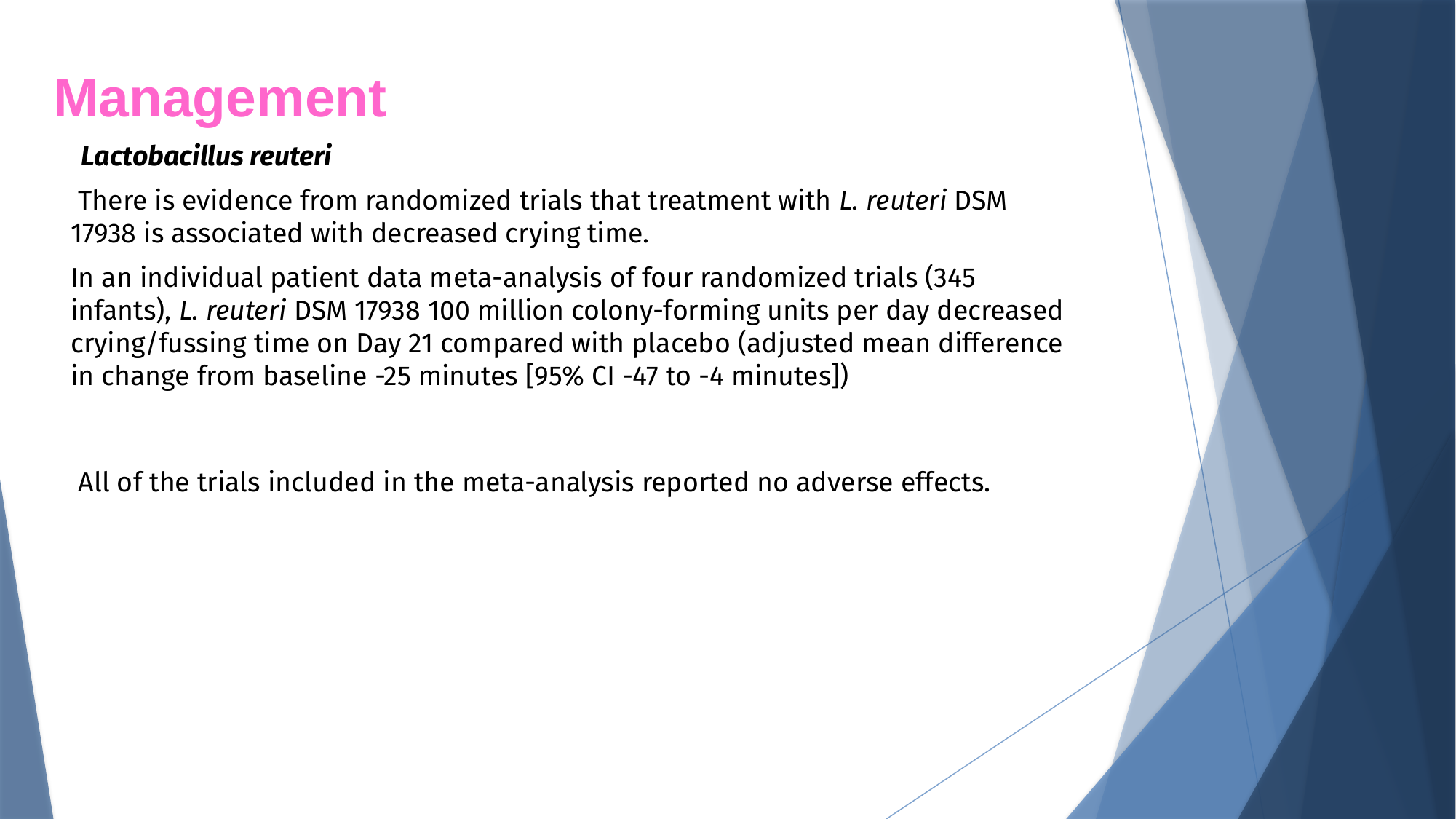

# Management
Lactobacillus reuteri
 There is evidence from randomized trials that treatment with L. reuteri DSM 17938 is associated with decreased crying time.
In an individual patient data meta-analysis of four randomized trials (345 infants), L. reuteri DSM 17938 100 million colony-forming units per day decreased crying/fussing time on Day 21 compared with placebo (adjusted mean difference in change from baseline -25 minutes [95% CI -47 to -4 minutes])

All of the trials included in the meta-analysis reported no adverse effects.